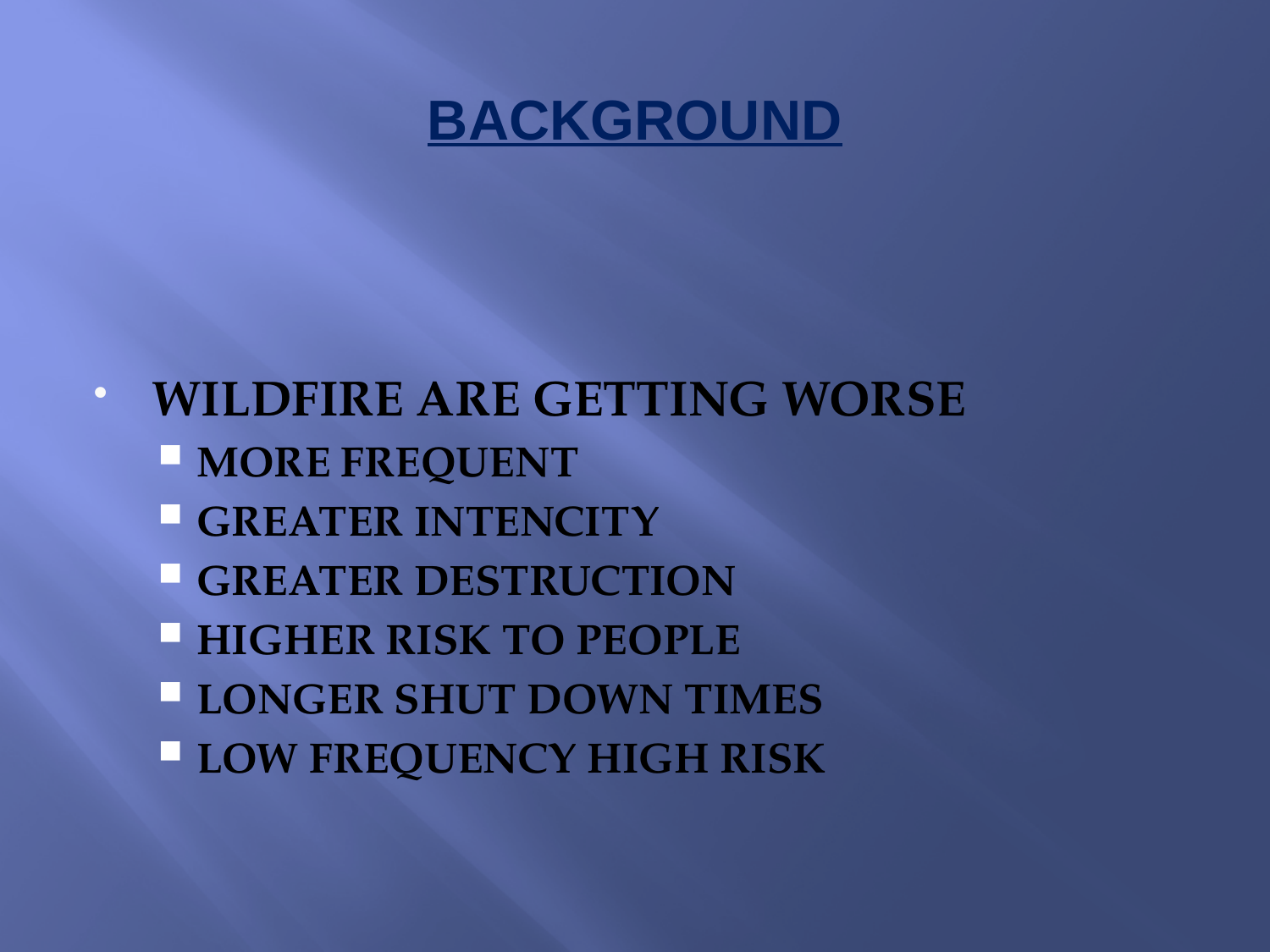

# BACKGROUND

WILDFIRE ARE GETTING WORSE
MORE FREQUENT
GREATER INTENCITY
GREATER DESTRUCTION
HIGHER RISK TO PEOPLE
LONGER SHUT DOWN TIMES
LOW FREQUENCY HIGH RISK